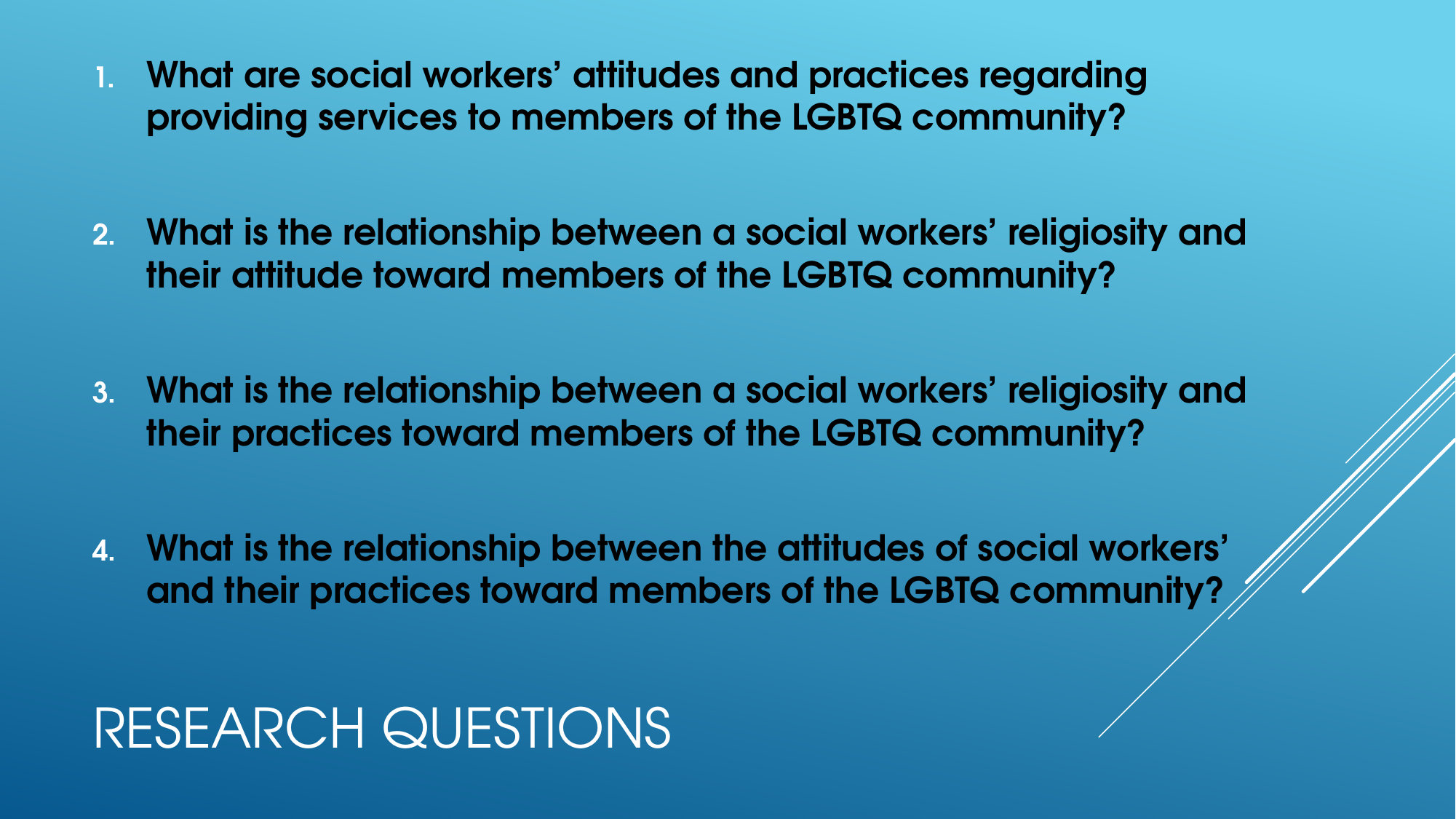

What are social workers’ attitudes and practices regarding providing services to members of the LGBTQ community?

What is the relationship between a social workers’ religiosity and their attitude toward members of the LGBTQ community?

What is the relationship between a social workers’ religiosity and their practices toward members of the LGBTQ community?

What is the relationship between the attitudes of social workers’ and their practices toward members of the LGBTQ community?

# Research Questions